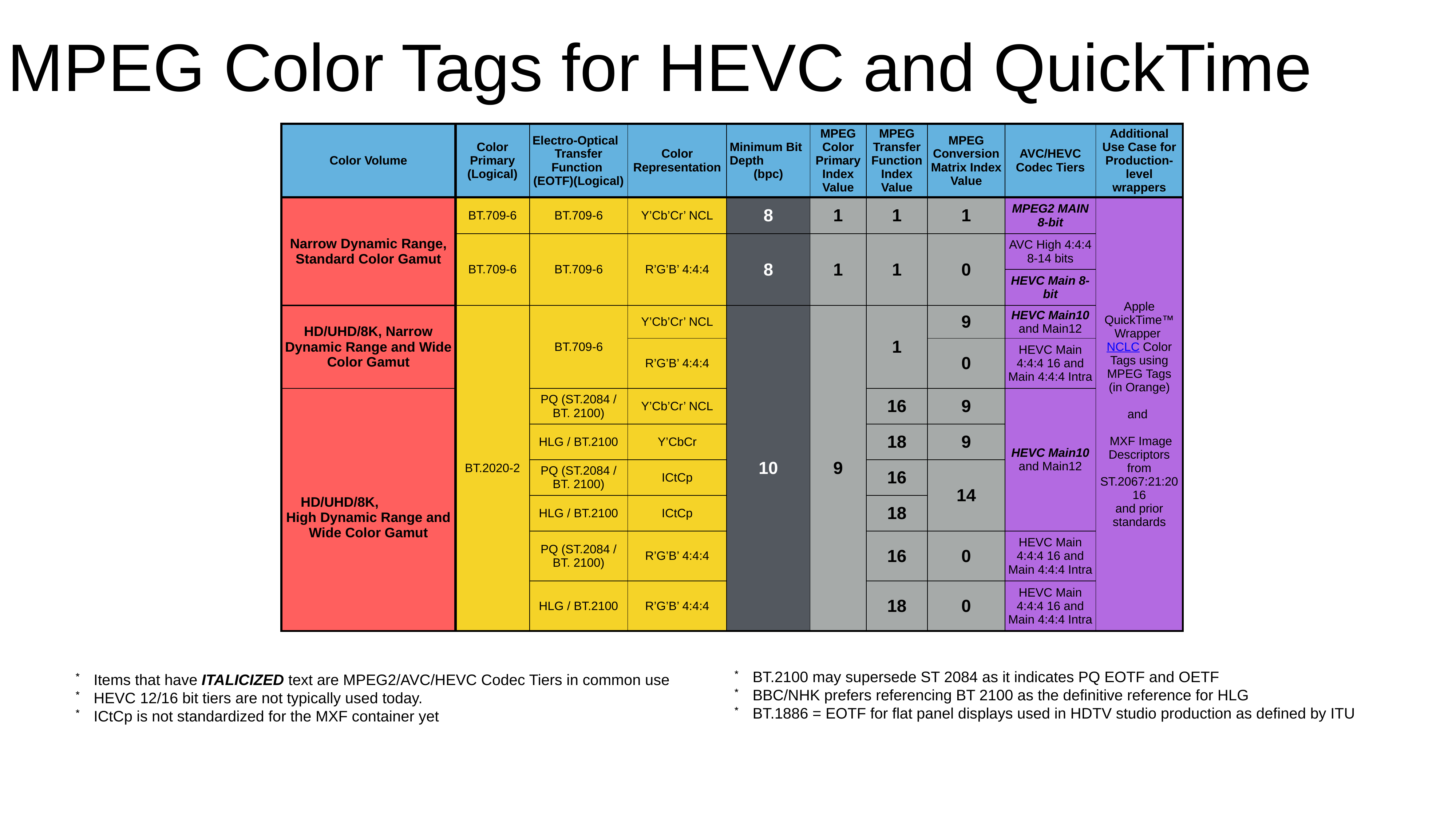

# MPEG Color Tags for HEVC and QuickTime
| Color Volume | Color Primary (Logical) | Electro-Optical Transfer Function (EOTF)(Logical) | Color Representation | Minimum Bit Depth (bpc) | MPEG Color Primary Index Value | MPEG Transfer Function Index Value | MPEG Conversion Matrix Index Value | AVC/HEVC Codec Tiers | Additional Use Case for Production-level wrappers |
| --- | --- | --- | --- | --- | --- | --- | --- | --- | --- |
| Narrow Dynamic Range, Standard Color Gamut | BT.709-6 | BT.709-6 | Y’Cb’Cr’ NCL | 8 | 1 | 1 | 1 | MPEG2 MAIN 8-bit | Apple QuickTime™ Wrapper NCLC Color Tags using MPEG Tags (in Orange) and MXF Image Descriptors from ST.2067:21:2016 and prior standards |
|  | BT.709-6 | BT.709-6 | R’G’B’ 4:4:4 | 8 | 1 | 1 | 0 | AVC High 4:4:4 8-14 bits |  |
|  |  |  |  |  |  |  |  | HEVC Main 8-bit |  |
| HD/UHD/8K, Narrow Dynamic Range and Wide Color Gamut | BT.2020-2 | BT.709-6 | Y’Cb’Cr’ NCL | 10 | 9 | 1 | 9 | HEVC Main10 and Main12 |  |
|  |  |  | R’G’B’ 4:4:4 |  |  |  | 0 | HEVC Main 4:4:4 16 and Main 4:4:4 Intra |  |
| HD/UHD/8K, High Dynamic Range and Wide Color Gamut |  | PQ (ST.2084 / BT. 2100) | Y’Cb’Cr’ NCL |  |  | 16 | 9 | HEVC Main10 and Main12 |  |
|  |  | HLG / BT.2100 | Y’CbCr |  |  | 18 | 9 |  |  |
|  |  | PQ (ST.2084 / BT. 2100) | ICtCp |  |  | 16 | 14 |  |  |
|  |  | HLG / BT.2100 | ICtCp |  |  | 18 |  |  |  |
|  |  | PQ (ST.2084 / BT. 2100) | R’G’B’ 4:4:4 |  |  | 16 | 0 | HEVC Main 4:4:4 16 and Main 4:4:4 Intra |  |
|  |  | HLG / BT.2100 | R’G’B’ 4:4:4 |  |  | 18 | 0 | HEVC Main 4:4:4 16 and Main 4:4:4 Intra |  |
BT.2100 may supersede ST 2084 as it indicates PQ EOTF and OETF
BBC/NHK prefers referencing BT 2100 as the definitive reference for HLG
BT.1886 = EOTF for flat panel displays used in HDTV studio production as defined by ITU
Items that have ITALICIZED text are MPEG2/AVC/HEVC Codec Tiers in common use
HEVC 12/16 bit tiers are not typically used today.
ICtCp is not standardized for the MXF container yet
Chris Arley Seeger - Director, Advanced Content Production Technology
3
© 2016 NBCUniversal, LLC.